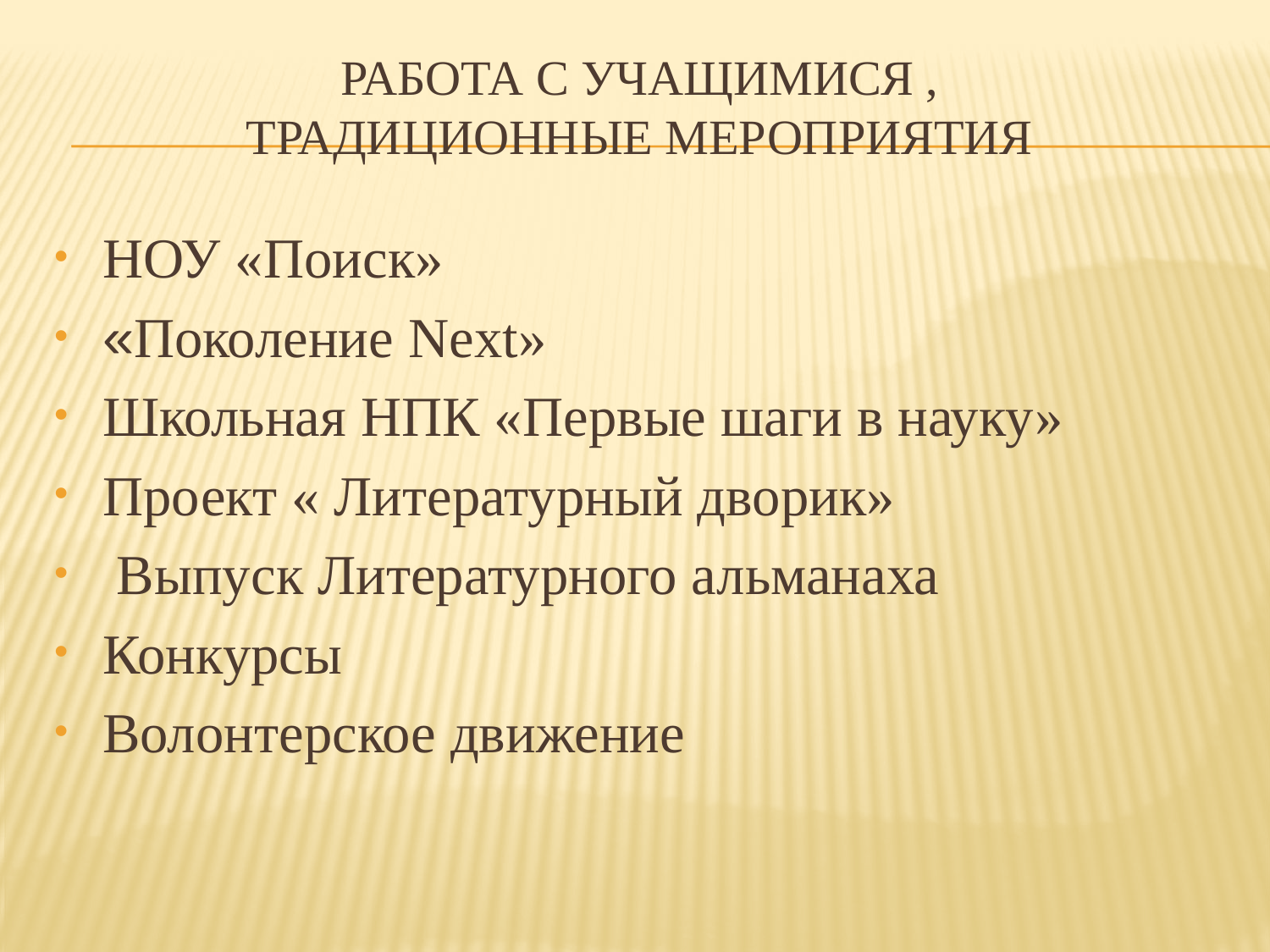

# Работа с учащимися , традиционные мероприятия
НОУ «Поиск»
«Поколение Next»
Школьная НПК «Первые шаги в науку»
Проект « Литературный дворик»
 Выпуск Литературного альманаха
Конкурсы
Волонтерское движение